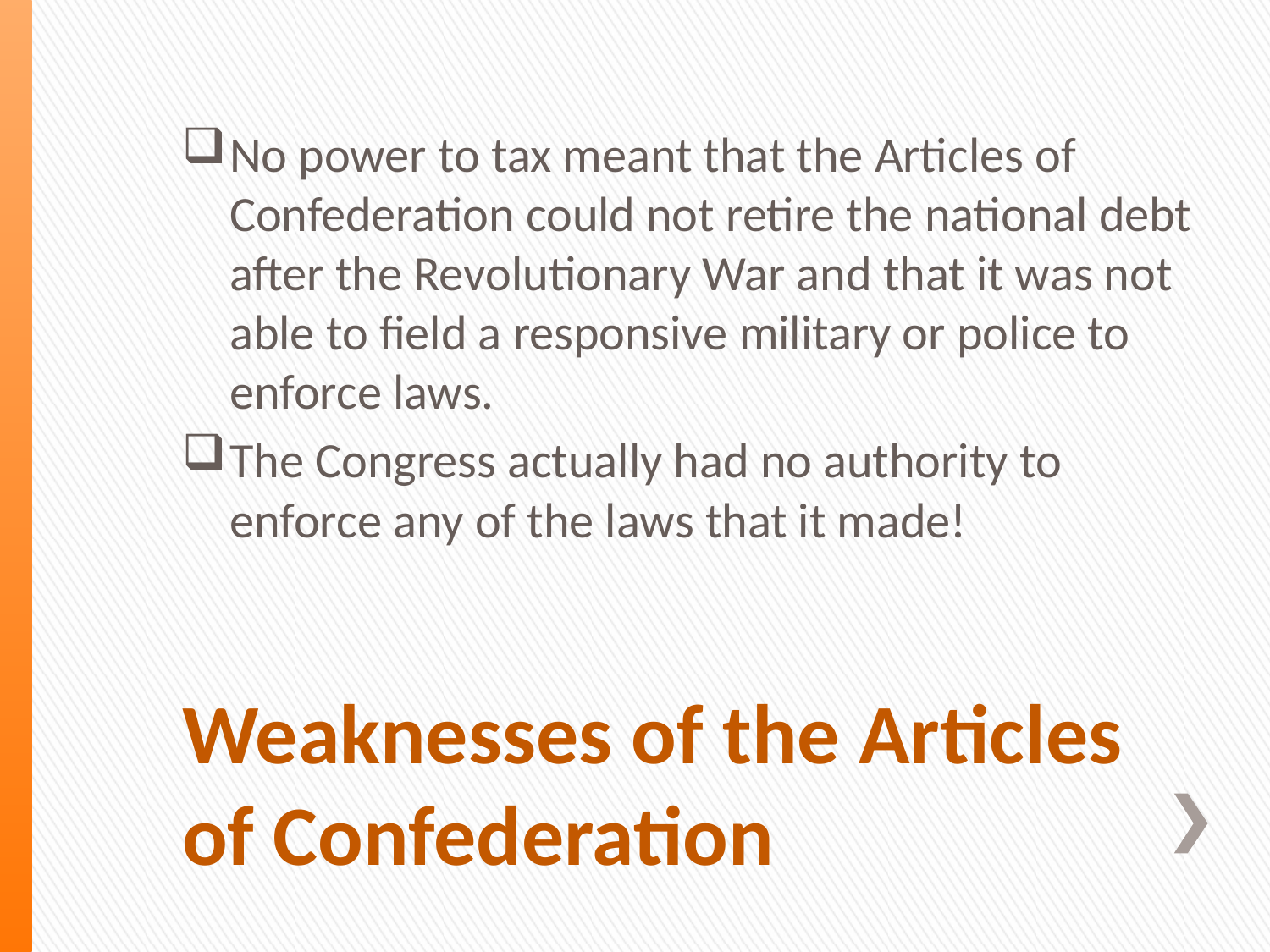

No power to tax meant that the Articles of Confederation could not retire the national debt after the Revolutionary War and that it was not able to field a responsive military or police to enforce laws.
The Congress actually had no authority to enforce any of the laws that it made!
# Weaknesses of the Articles of Confederation